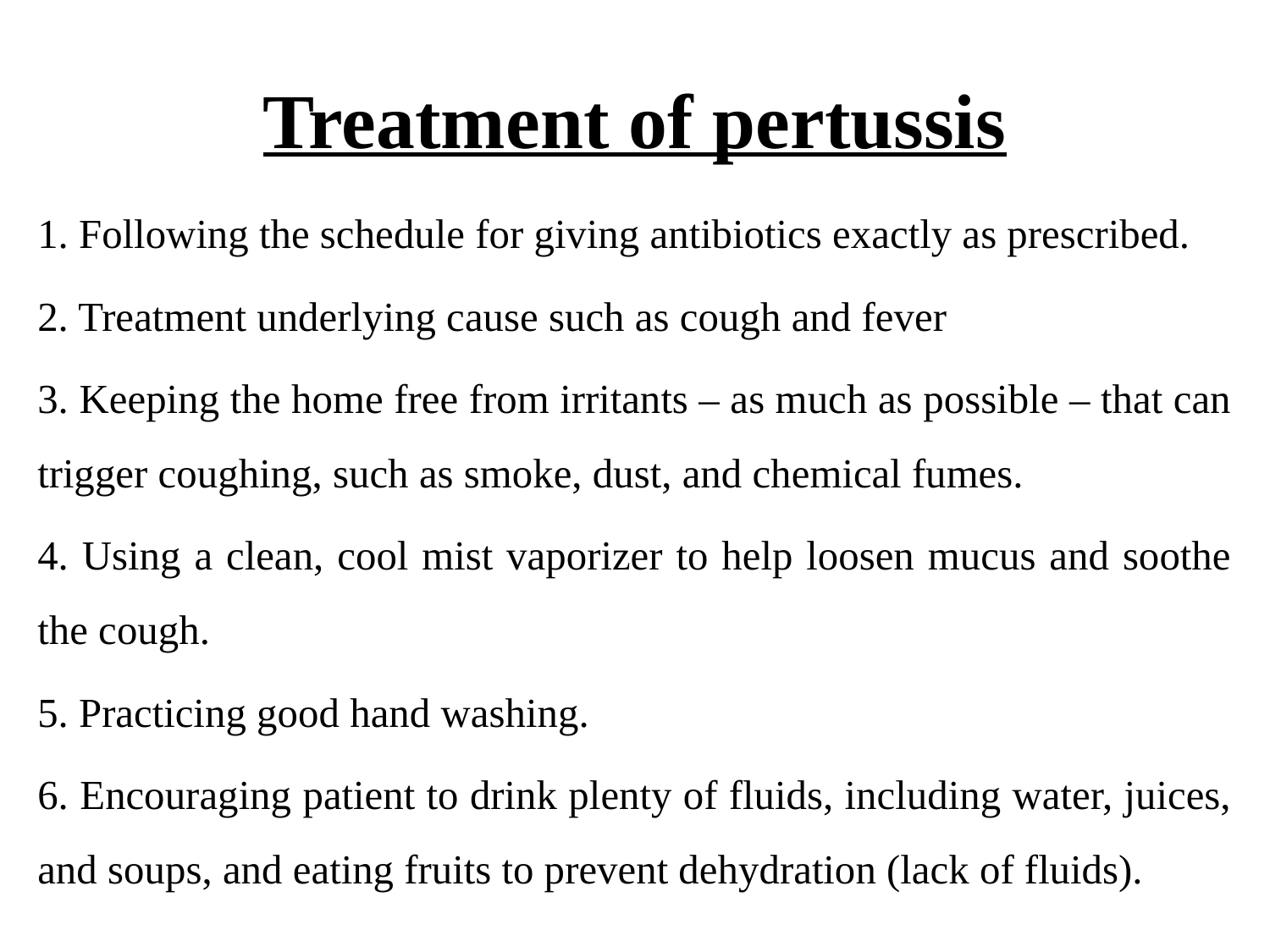

# Treatment of pertussis
1. Following the schedule for giving antibiotics exactly as prescribed.
2. Treatment underlying cause such as cough and fever
3. Keeping the home free from irritants – as much as possible – that can trigger coughing, such as smoke, dust, and chemical fumes.
4. Using a clean, cool mist vaporizer to help loosen mucus and soothe the cough.
5. Practicing good hand washing.
6. Encouraging patient to drink plenty of fluids, including water, juices, and soups, and eating fruits to prevent dehydration (lack of fluids).